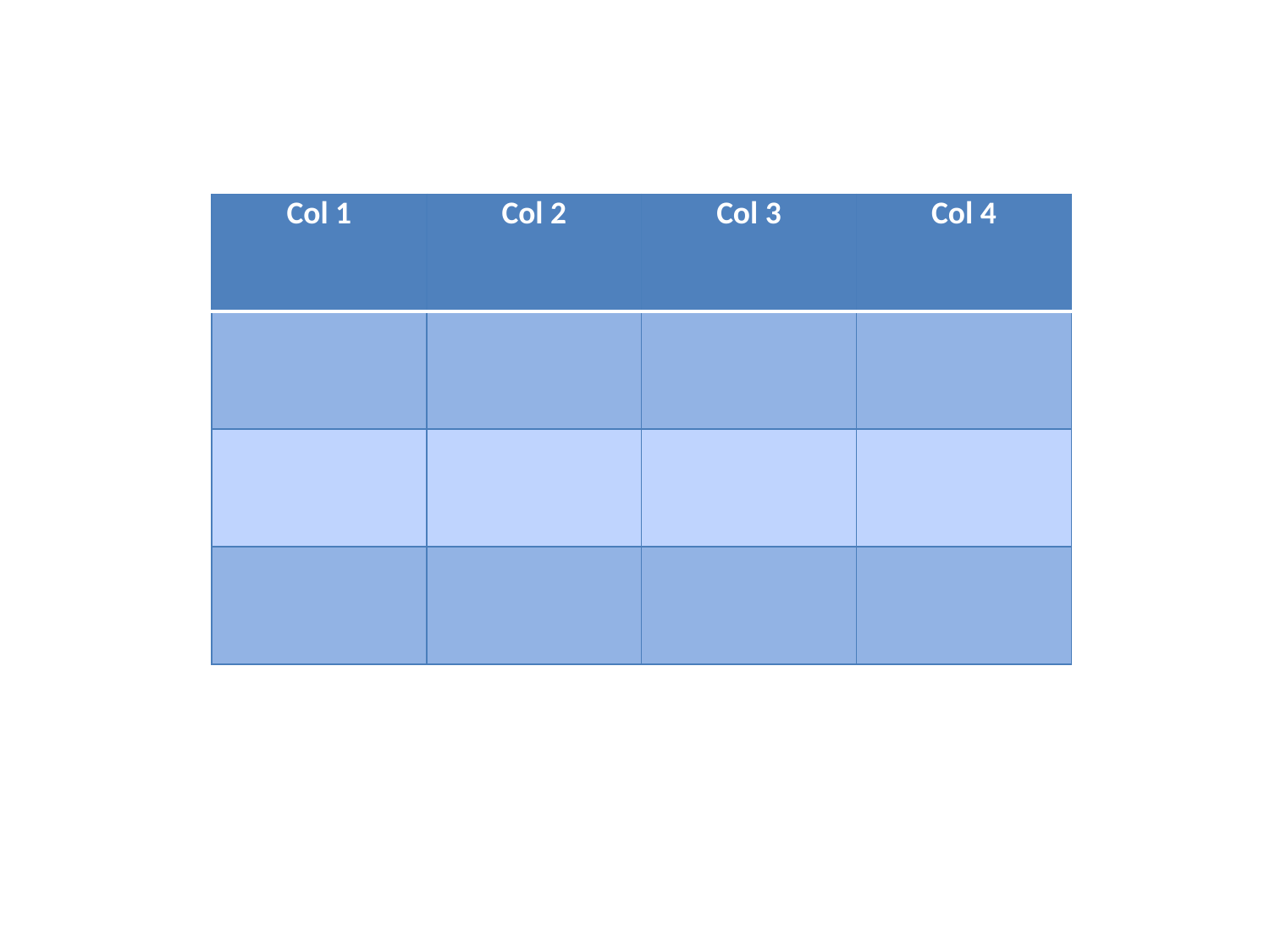

| Col 1 | Col 2 | Col 3 | Col 4 |
| --- | --- | --- | --- |
|  |  |  |  |
|  |  |  |  |
|  |  |  |  |